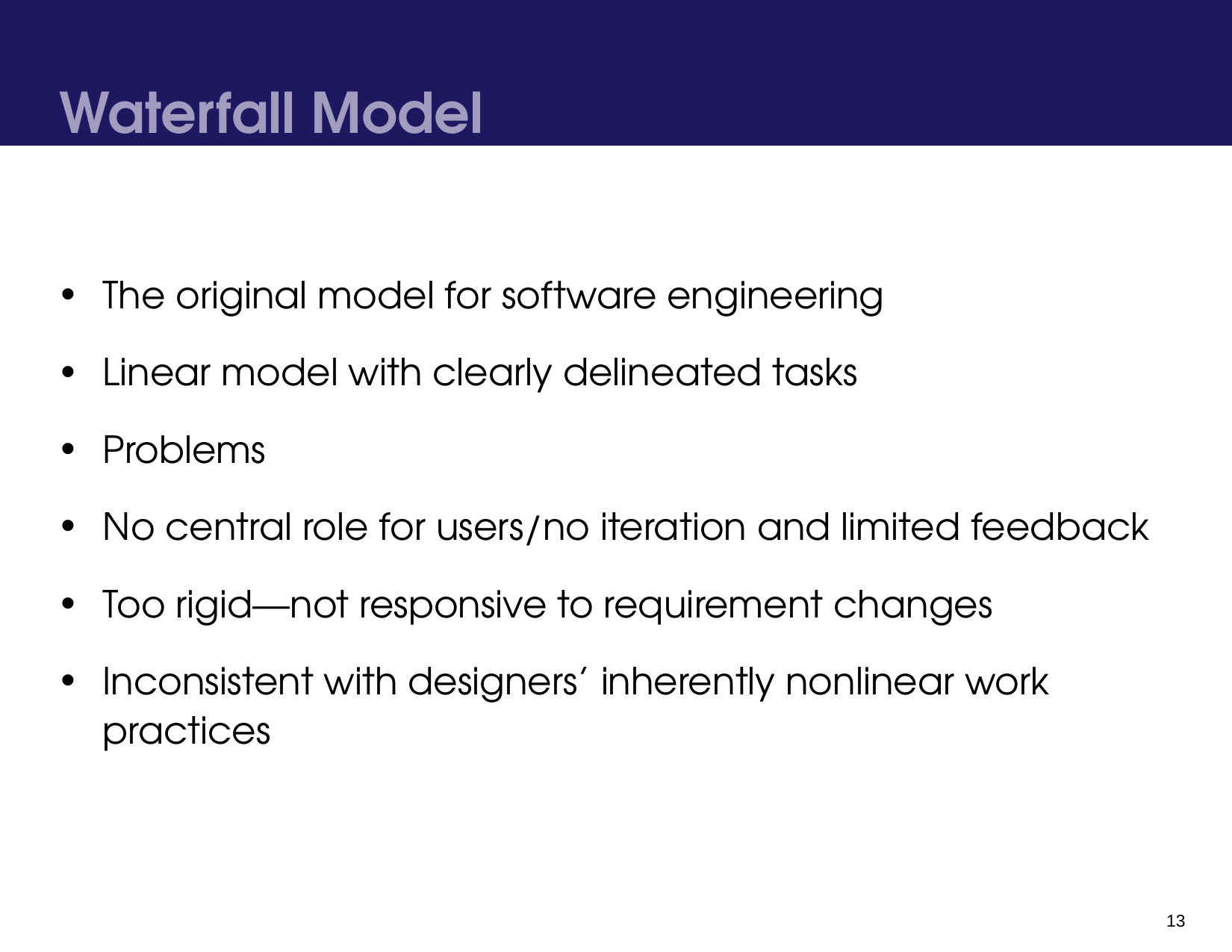

# Waterfall Model
The original model for software engineering
Linear model with clearly delineated tasks
Problems
No central role for users/no iteration and limited feedback
Too rigid—not responsive to requirement changes
Inconsistent with designers’ inherently nonlinear work practices
13